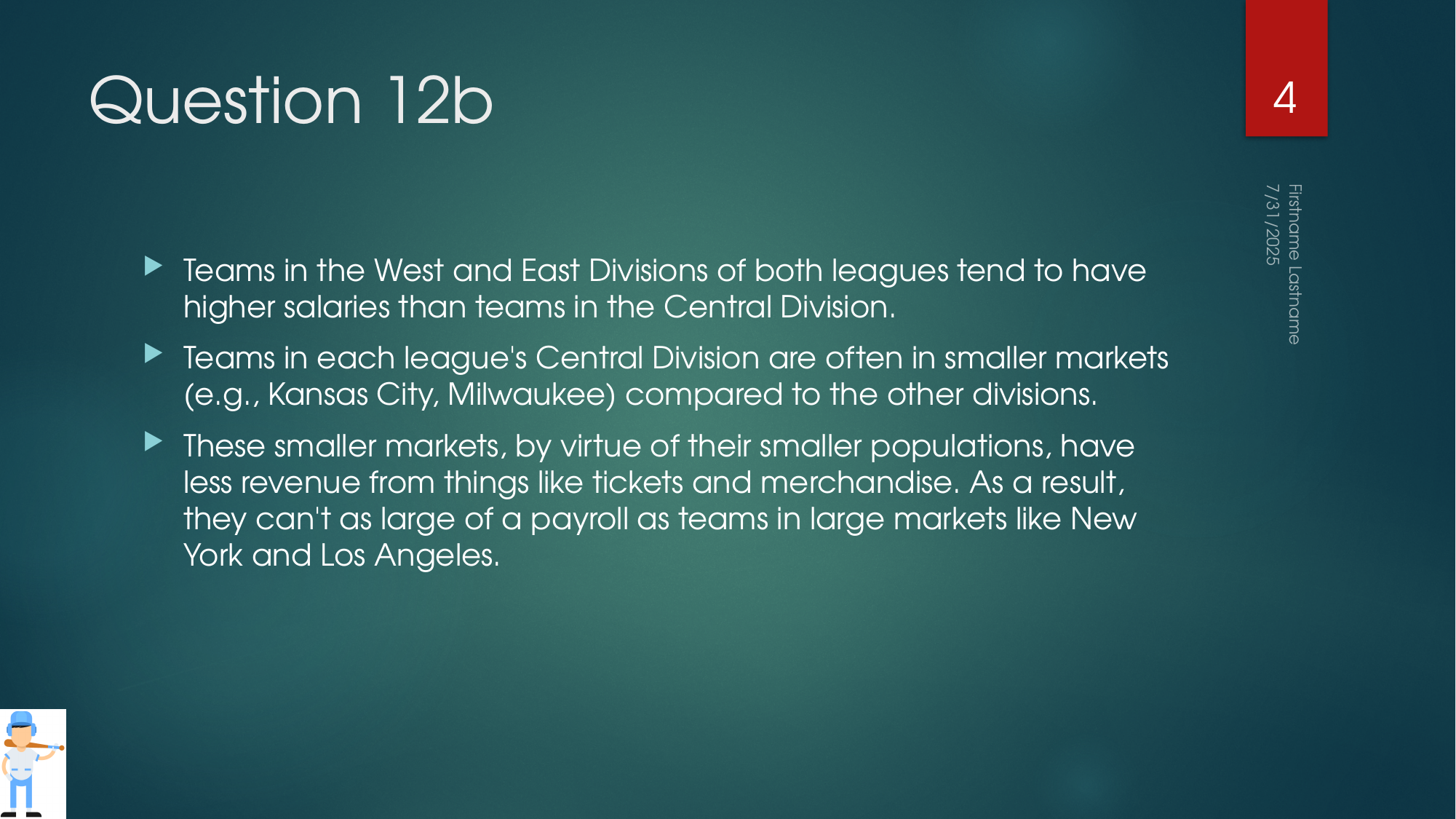

4
# Question 12b
7/31/2025
Teams in the West and East Divisions of both leagues tend to have higher salaries than teams in the Central Division.
Teams in each league's Central Division are often in smaller markets (e.g., Kansas City, Milwaukee) compared to the other divisions.
These smaller markets, by virtue of their smaller populations, have less revenue from things like tickets and merchandise. As a result, they can't as large of a payroll as teams in large markets like New York and Los Angeles.
Firstname Lastname